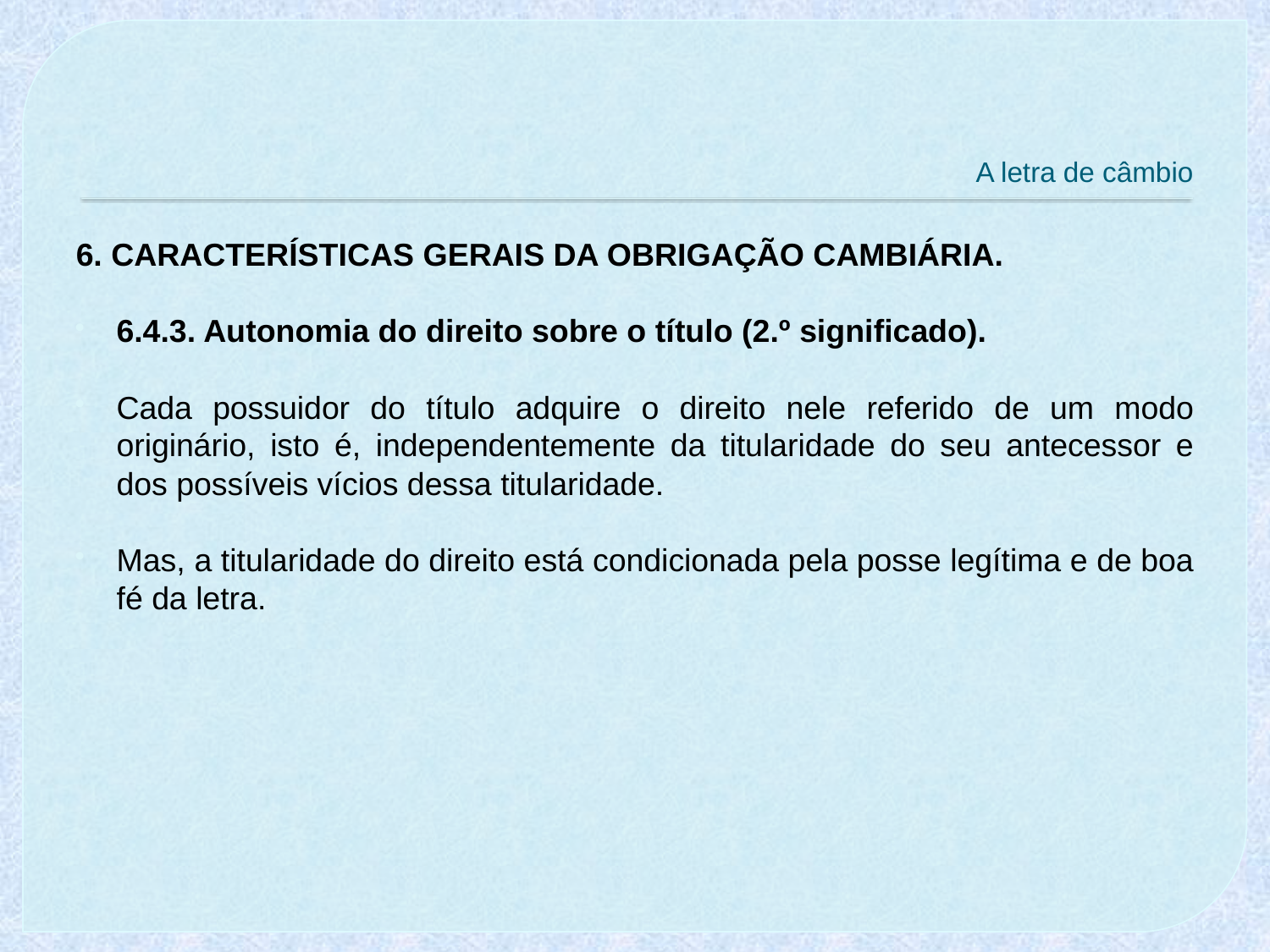

# A letra de câmbio
6. CARACTERÍSTICAS GERAIS DA OBRIGAÇÃO CAMBIÁRIA.

6.4.3. Autonomia do direito sobre o título (2.º significado).

Cada possuidor do título adquire o direito nele referido de um modo originário, isto é, independentemente da titularidade do seu antecessor e dos possíveis vícios dessa titularidade.

Mas, a titularidade do direito está condicionada pela posse legítima e de boa fé da letra.